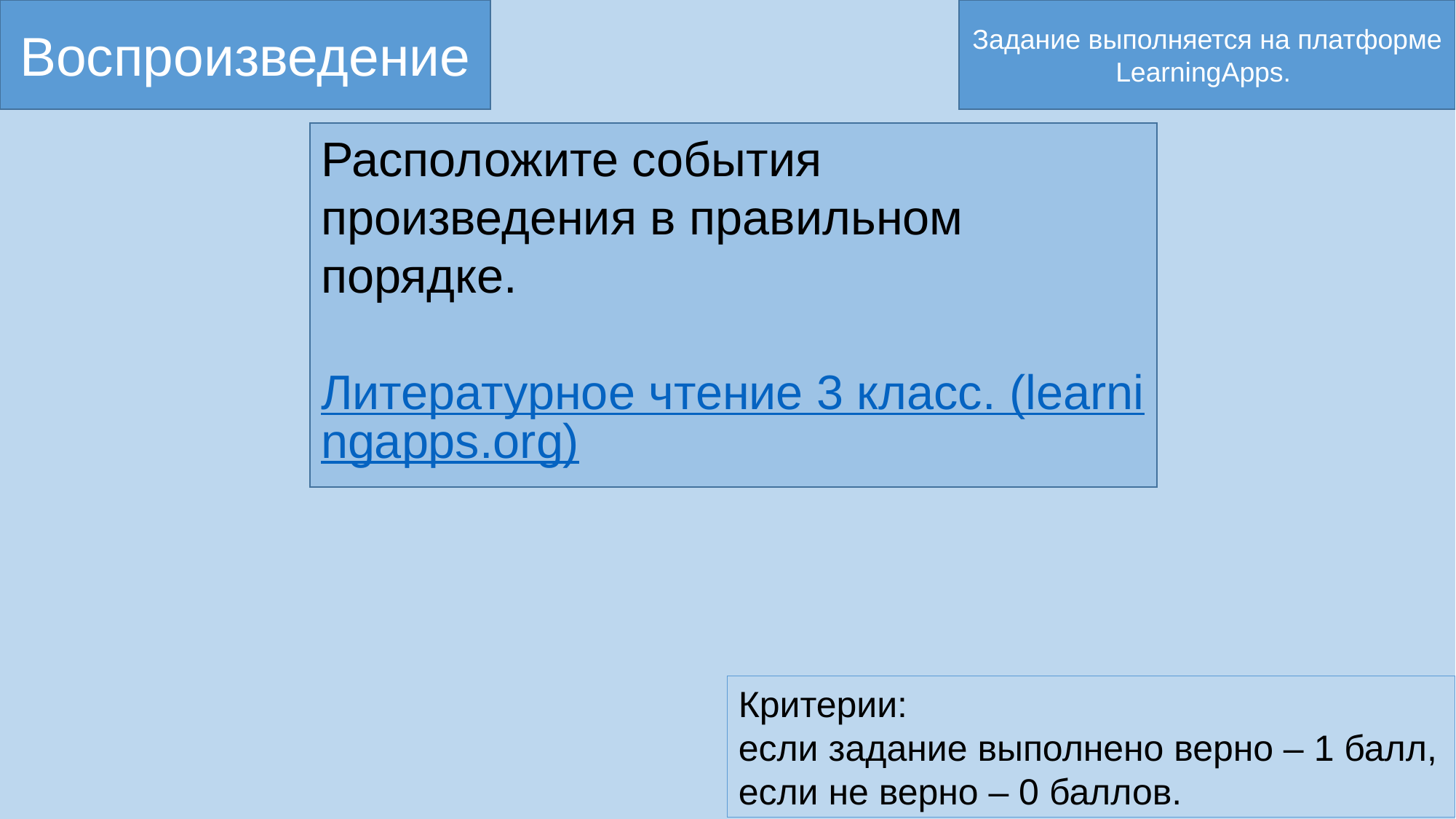

Воспроизведение
Задание выполняется на платформе LearningApps.

Расположите события произведения в правильном порядке.

Литературное чтение 3 класс. (learningapps.org)
Критерии:
если задание выполнено верно – 1 балл,
если не верно – 0 баллов.